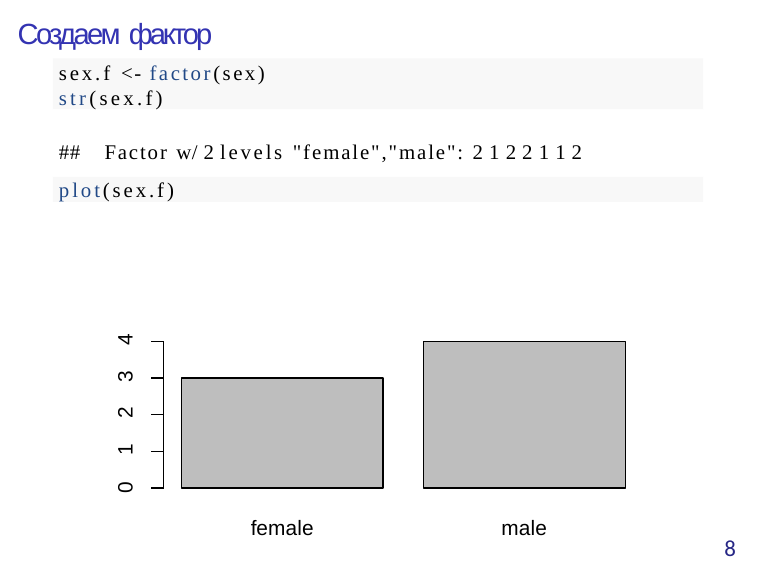

# Создаем фактор
sex.f <- factor(sex)  str(sex.f)
##	Factor w/ 2 levels "female","male": 2 1 2 2 1 1 2
plot(sex.f)
0	1	2	3	4

female
male
8